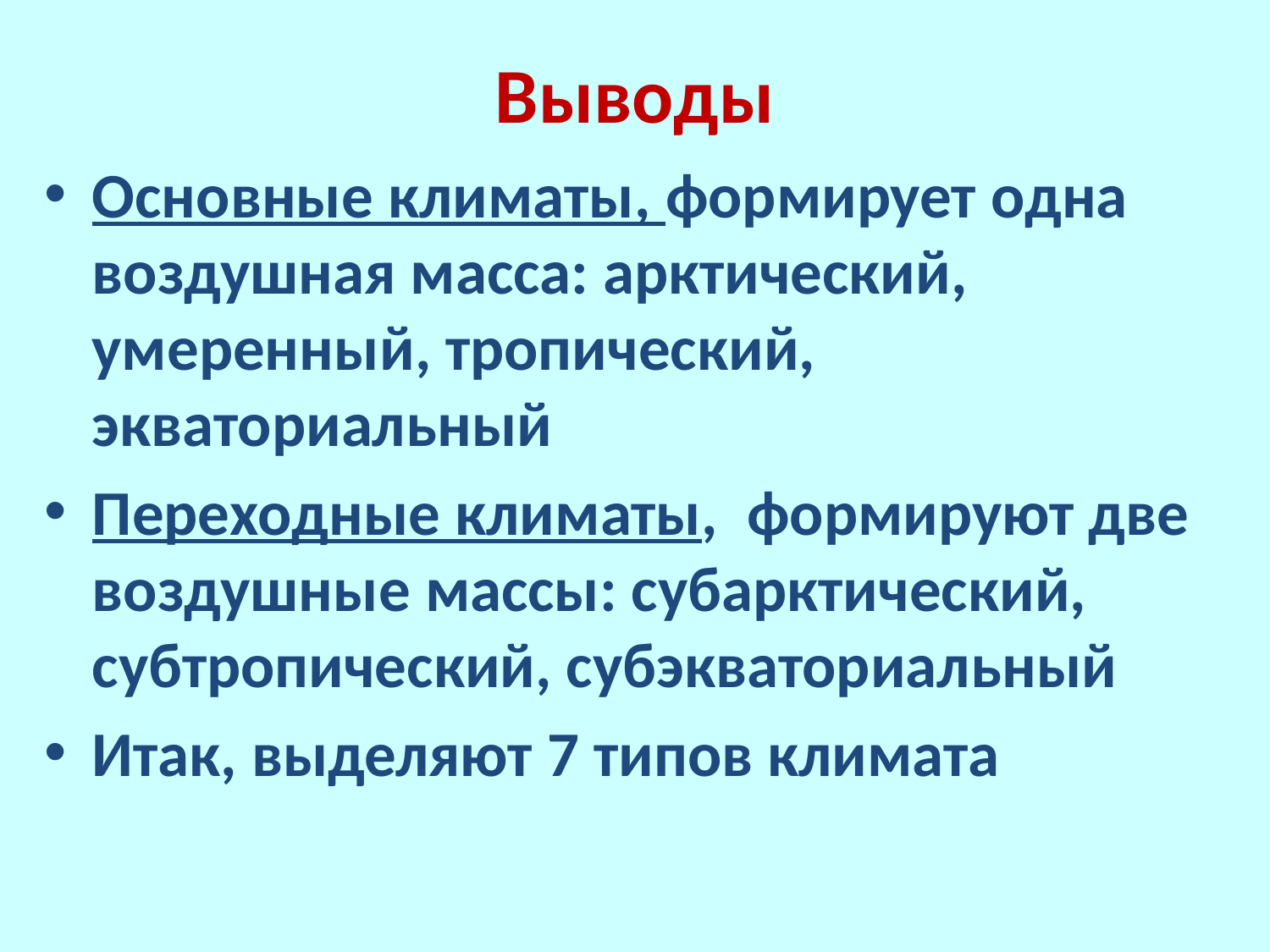

# Выводы
Основные климаты, формирует одна воздушная масса: арктический, умеренный, тропический, экваториальный
Переходные климаты,  формируют две воздушные массы: субарктический, субтропический, субэкваториальный
Итак, выделяют 7 типов климата